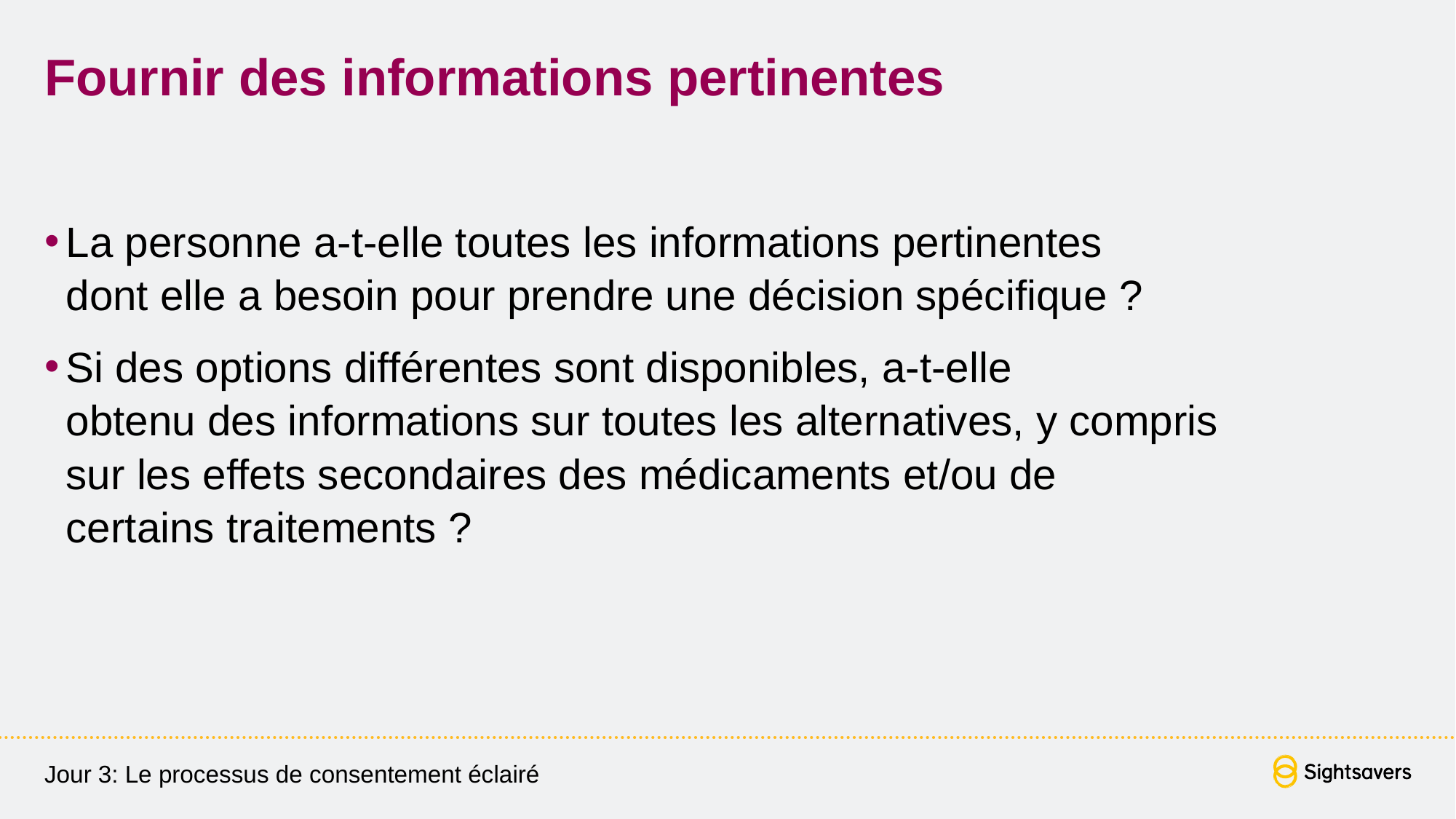

Fournir des informations pertinentes

La personne a-t-elle toutes les informations pertinentes
dont elle a besoin pour prendre une décision spécifique ?
Si des options différentes sont disponibles, a-t-elle
obtenu des informations sur toutes les alternatives, y compris
sur les effets secondaires des médicaments et/ou de
certains traitements ?
Jour 3: Le processus de consentement éclairé